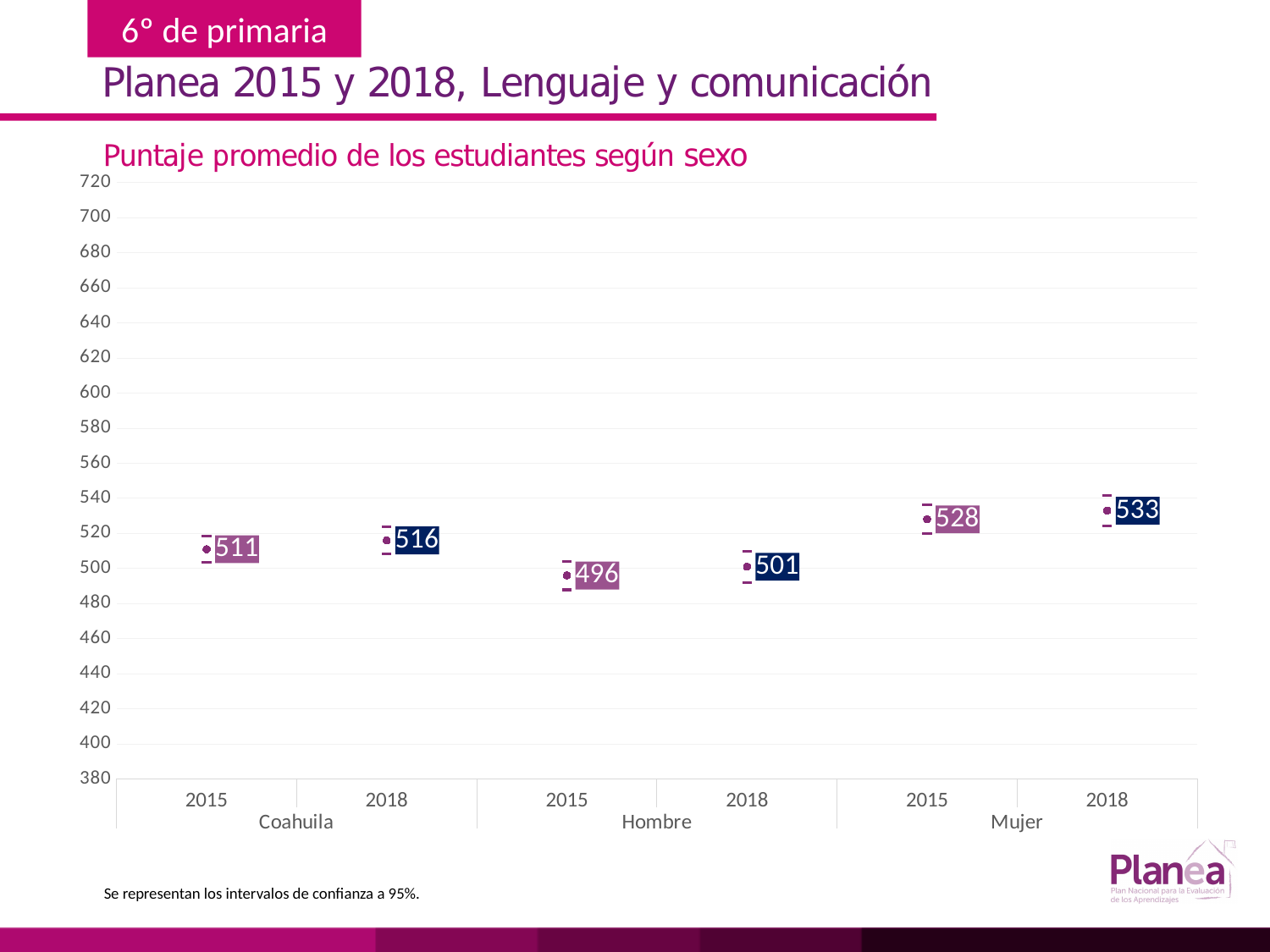

Planea 2015 y 2018, Lenguaje y comunicación

Puntaje promedio de los estudiantes según sexo

### Chart

| Category |  |  |  |
|---|---|---|---|
| 2015 | 503.637 | 518.363 | 511.0 |
| 2018 | 508.239 | 523.761 | 516.0 |
| 2015 | 487.841 | 504.159 | 496.0 |
| 2018 | 492.045 | 509.955 | 501.0 |
| 2015 | 519.841 | 536.159 | 528.0 |
| 2018 | 524.244 | 541.756 | 533.0 |
Se representan los intervalos de confianza a 95%.